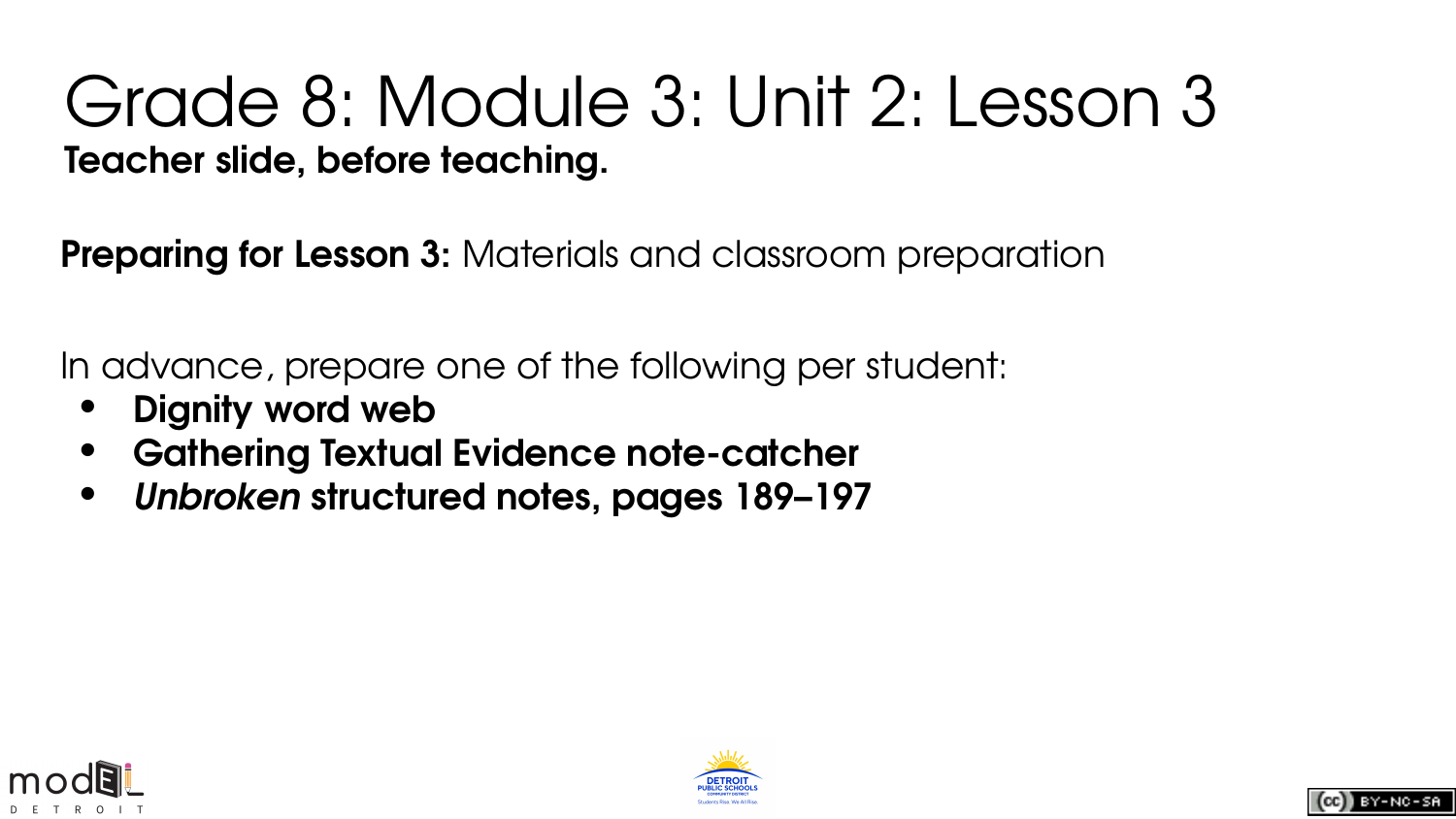

Grade 8: Module 3: Unit 2: Lesson 3
Teacher slide, before teaching.

Preparing for Lesson 3: Materials and classroom preparation

In advance, prepare one of the following per student:
Dignity word web
Gathering Textual Evidence note-catcher
Unbroken structured notes, pages 189–197